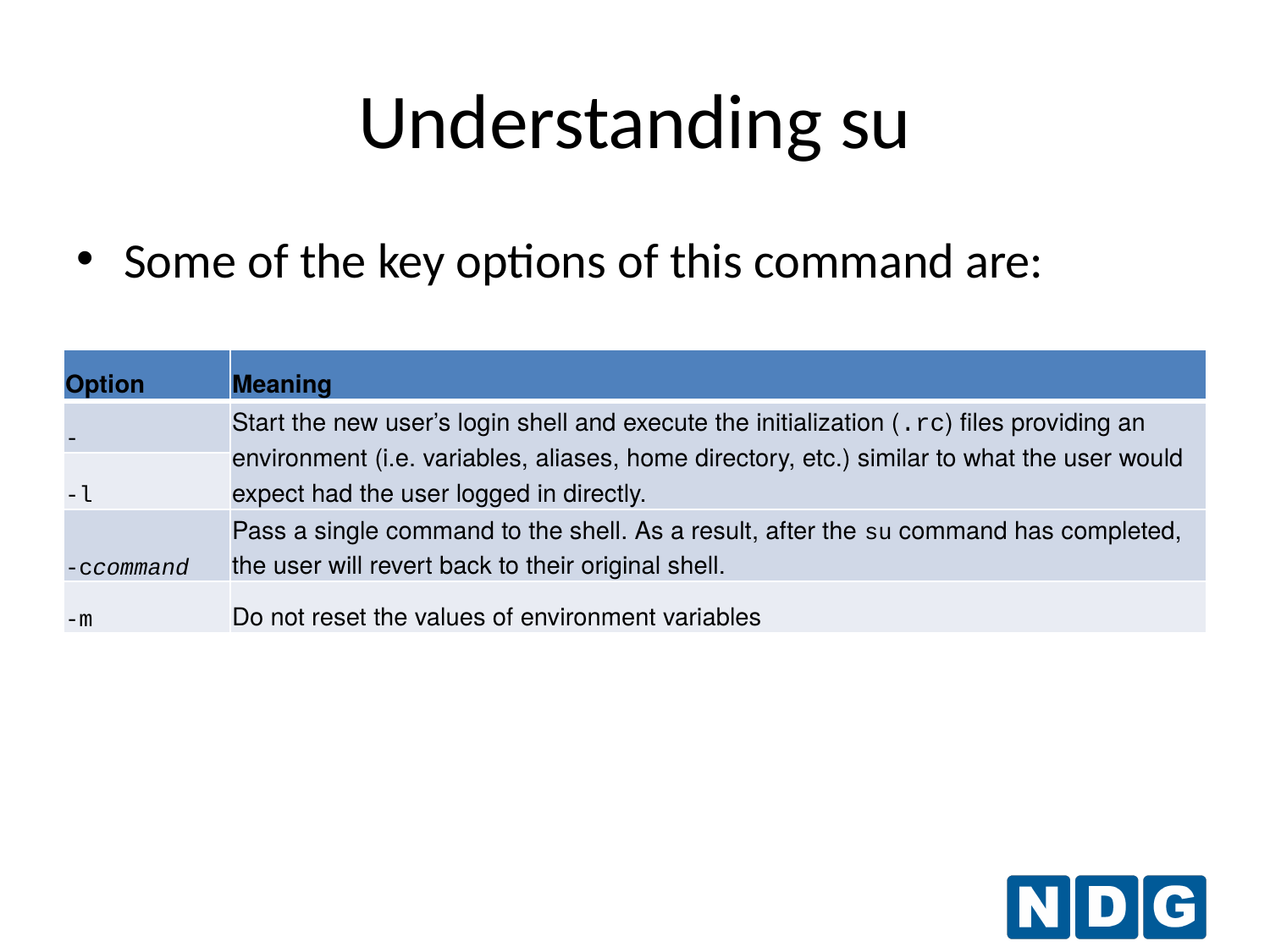

# Understanding su
Some of the key options of this command are:
| Option | Meaning |
| --- | --- |
| - | Start the new user’s login shell and execute the initialization (.rc) files providing an environment (i.e. variables, aliases, home directory, etc.) similar to what the user would expect had the user logged in directly. |
| -l |  |
| -ccommand | Pass a single command to the shell. As a result, after the su command has completed, the user will revert back to their original shell. |
| -m | Do not reset the values of environment variables |